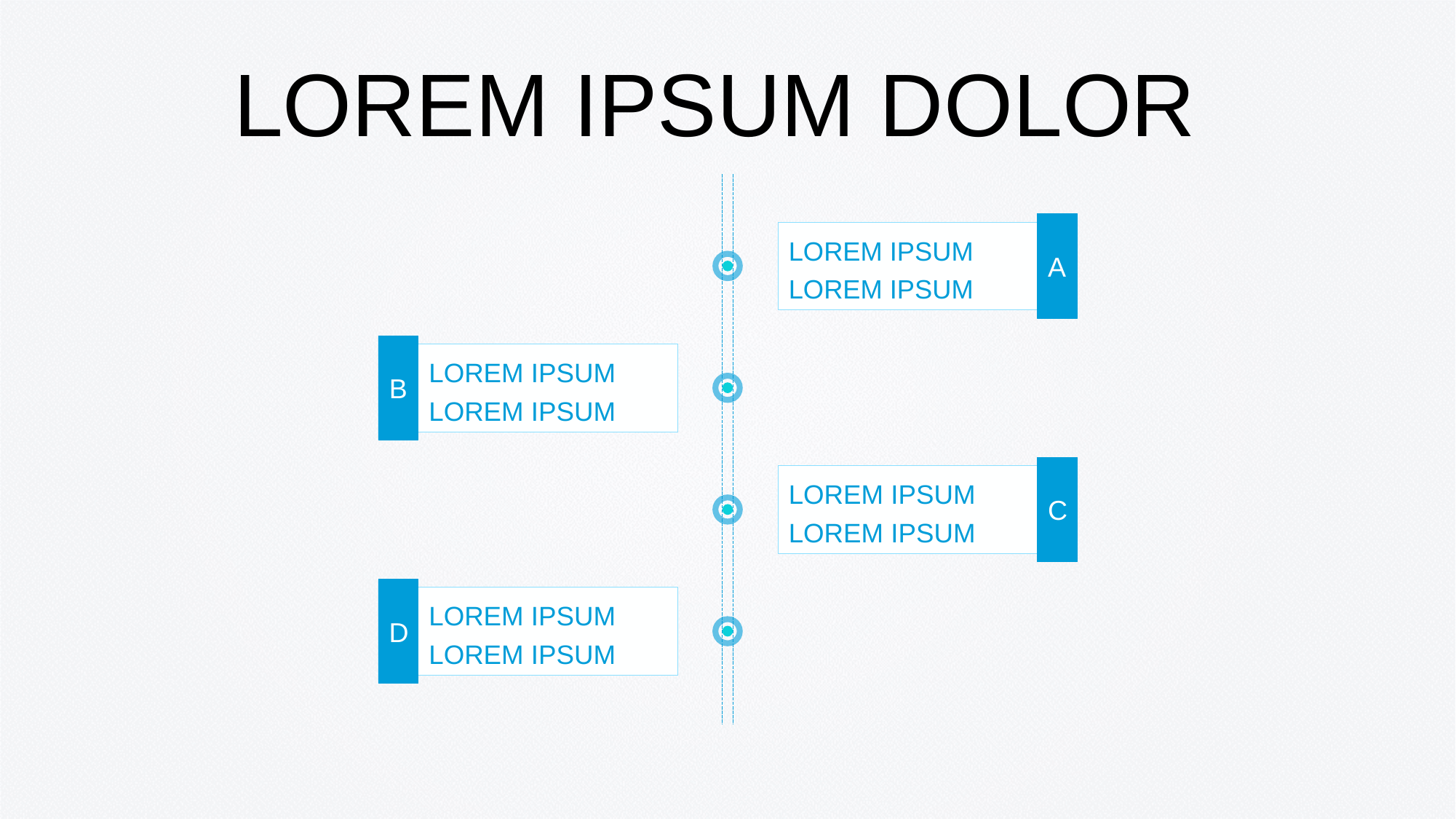

# LOREM IPSUM DOLOR
A
LOREM IPSUM LOREM IPSUM

B
LOREM IPSUM LOREM IPSUM

C
LOREM IPSUM LOREM IPSUM

D
LOREM IPSUM LOREM IPSUM